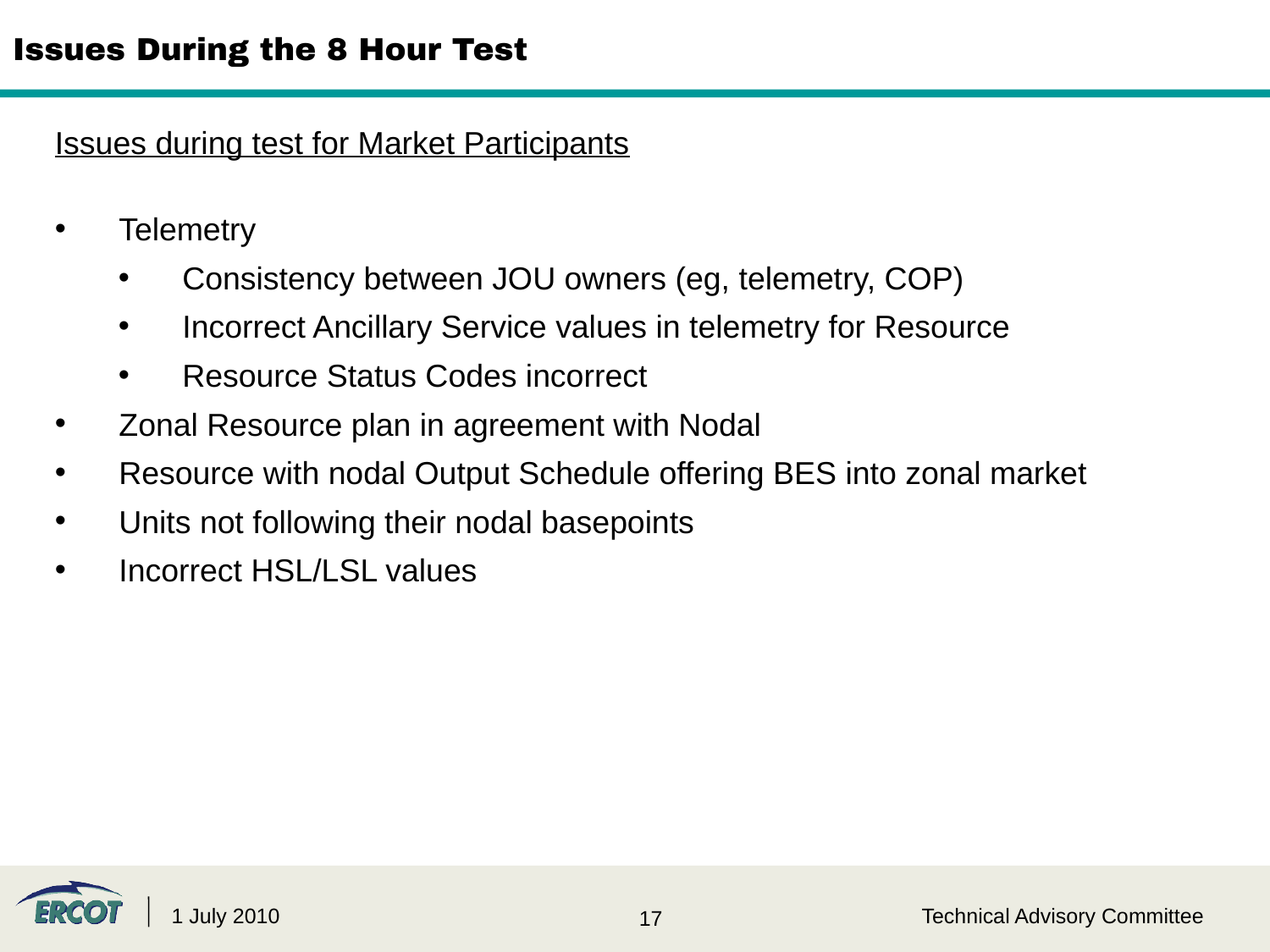

Issues During the 8 Hour Test
Issues during test for Market Participants

Telemetry
Consistency between JOU owners (eg, telemetry, COP)
Incorrect Ancillary Service values in telemetry for Resource
Resource Status Codes incorrect
Zonal Resource plan in agreement with Nodal
Resource with nodal Output Schedule offering BES into zonal market
Units not following their nodal basepoints
Incorrect HSL/LSL values

1 July 2010
Technical Advisory Committee